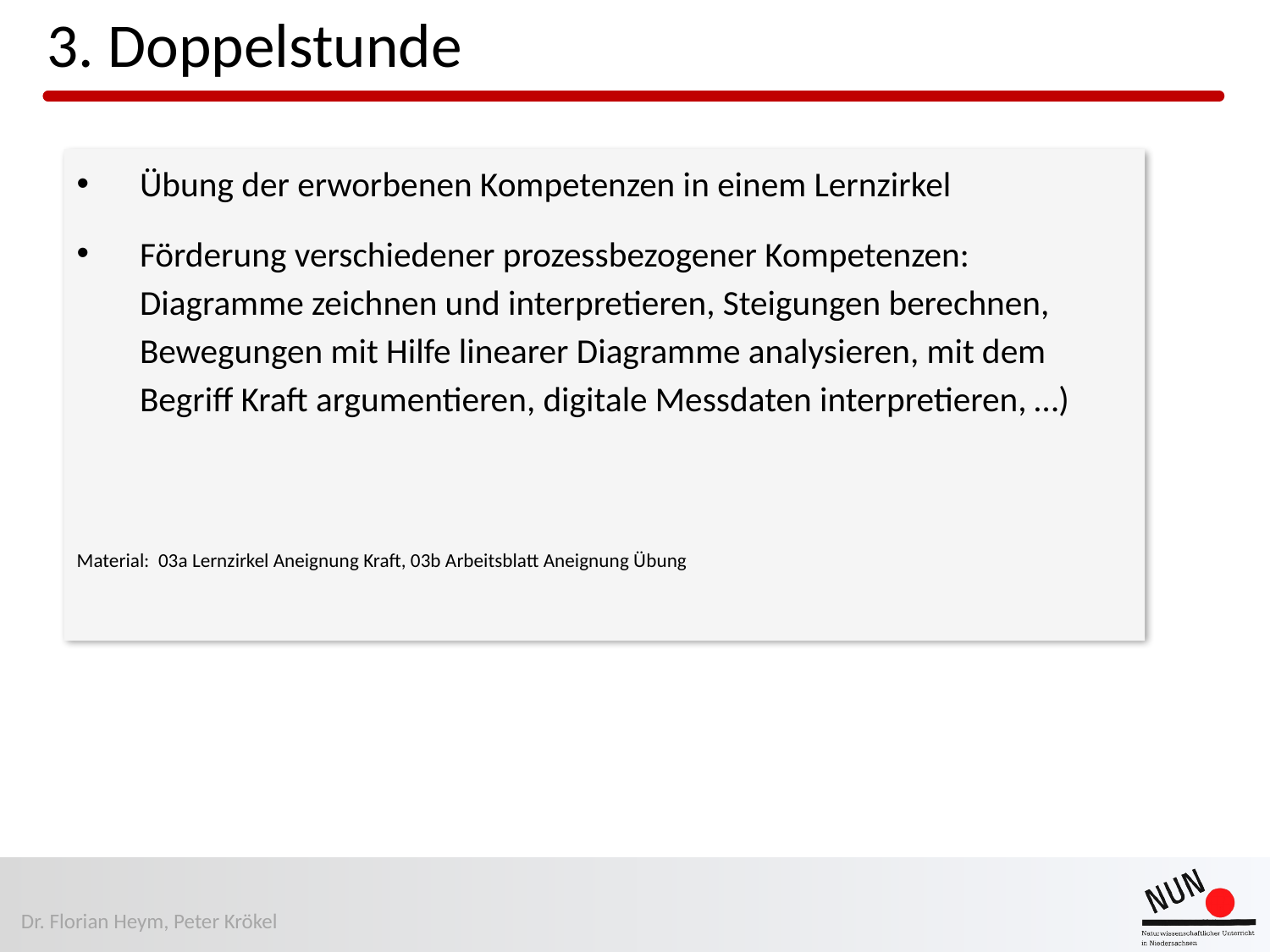

# 3. Doppelstunde
Übung der erworbenen Kompetenzen in einem Lernzirkel
Förderung verschiedener prozessbezogener Kompetenzen: Diagramme zeichnen und interpretieren, Steigungen berechnen, Bewegungen mit Hilfe linearer Diagramme analysieren, mit dem Begriff Kraft argumentieren, digitale Messdaten interpretieren, …)

Material:  03a Lernzirkel Aneignung Kraft, 03b Arbeitsblatt Aneignung Übung